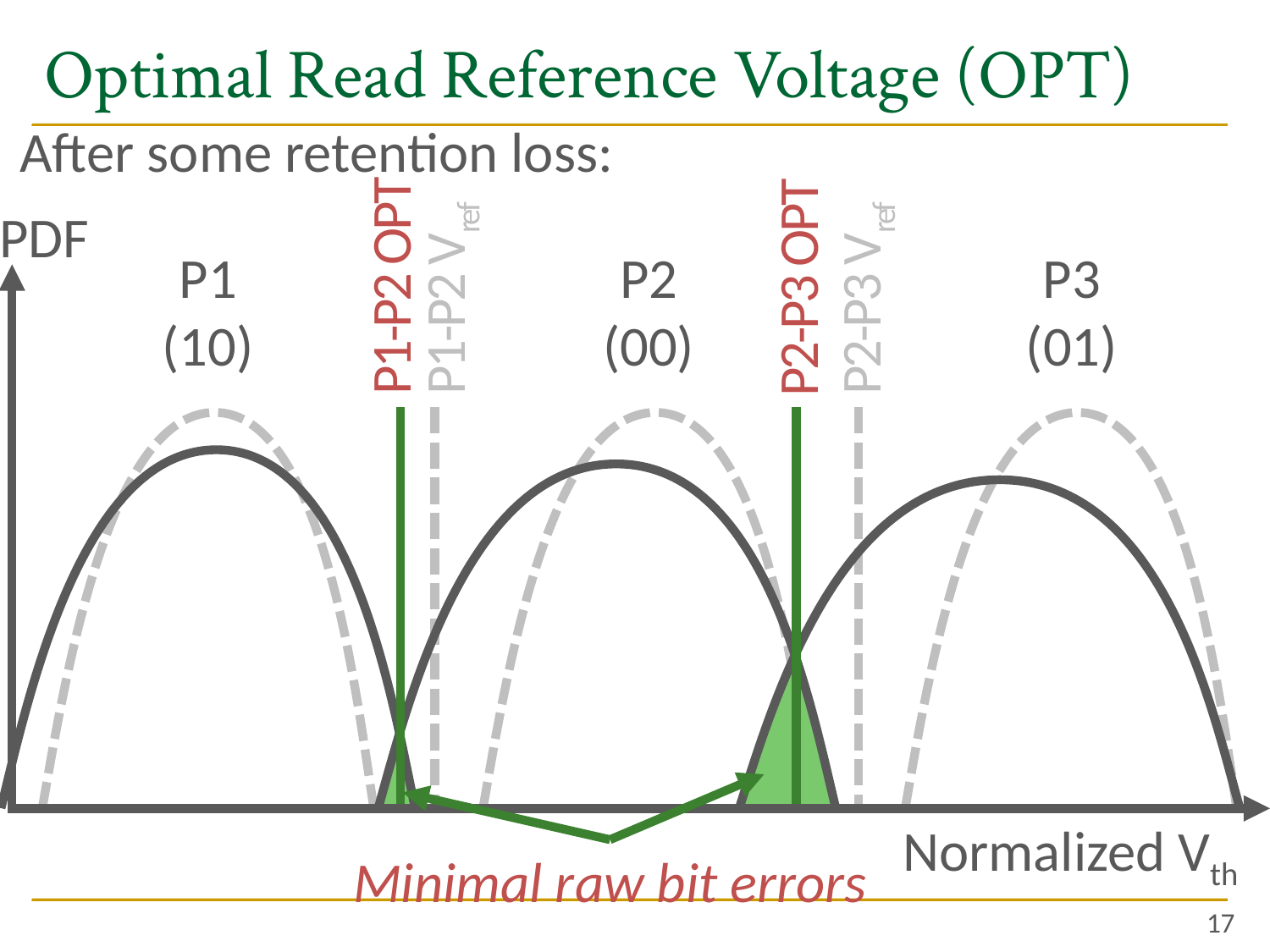

# Optimal Read Reference Voltage (OPT)
After some retention loss:
PDF
P2-P3 Vref
P1-P2 OPT
P1-P2 Vref
P2-P3 OPT
P1
(10)
P2
(00)
P3
(01)

Normalized Vth
Minimal raw bit errors
17